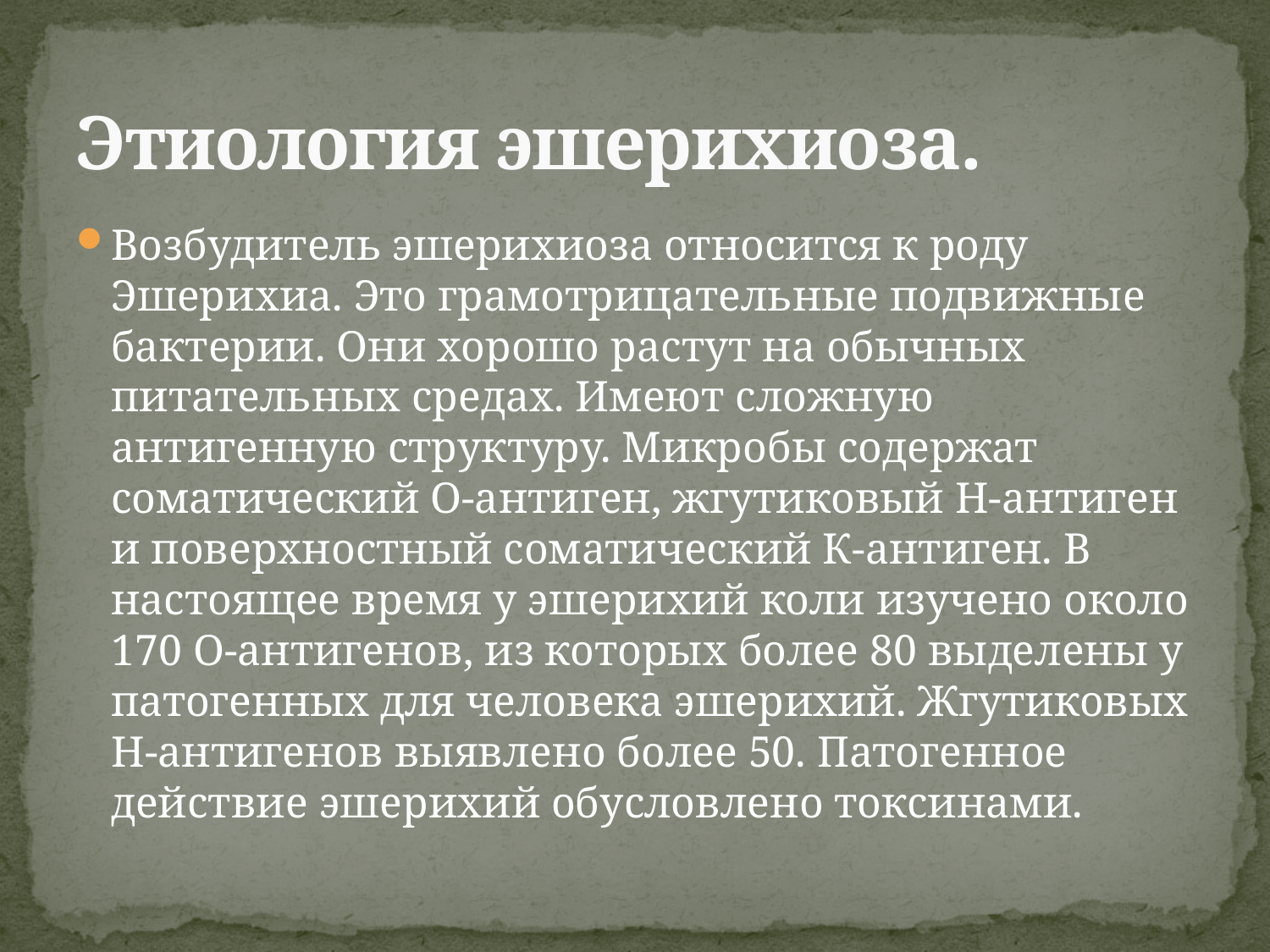

# Этиология эшерихиоза.
Возбудитель эшерихиоза относится к роду Эшерихиа. Это грамотрицательные подвижные бактерии. Они хорошо растут на обычных питательных средах. Имеют сложную антигенную структуру. Микробы содержат соматический О‑антиген, жгутиковый Н‑антиген и поверхностный соматический К‑антиген. В настоящее время у эшерихий коли изучено около 170 О‑антигенов, из которых более 80 выделены у патогенных для человека эшерихий. Жгутиковых Н‑антигенов выявлено более 50. Патогенное действие эшерихий обусловлено токсинами.